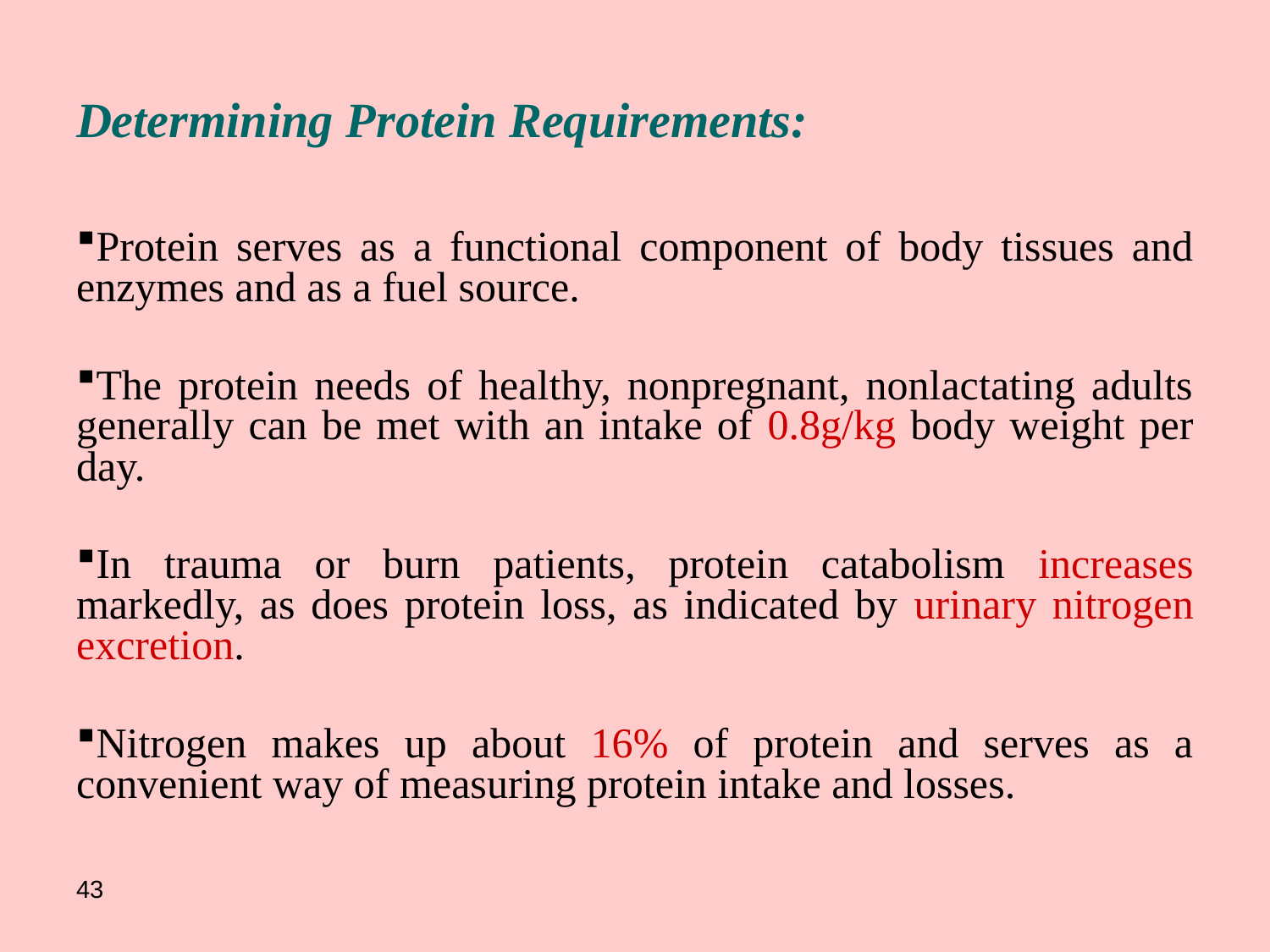

# Determining Protein Requirements:
Protein serves as a functional component of body tissues and enzymes and as a fuel source.

The protein needs of healthy, nonpregnant, nonlactating adults generally can be met with an intake of 0.8g/kg body weight per day.

In trauma or burn patients, protein catabolism increases markedly, as does protein loss, as indicated by urinary nitrogen excretion.

Nitrogen makes up about 16% of protein and serves as a convenient way of measuring protein intake and losses.
43